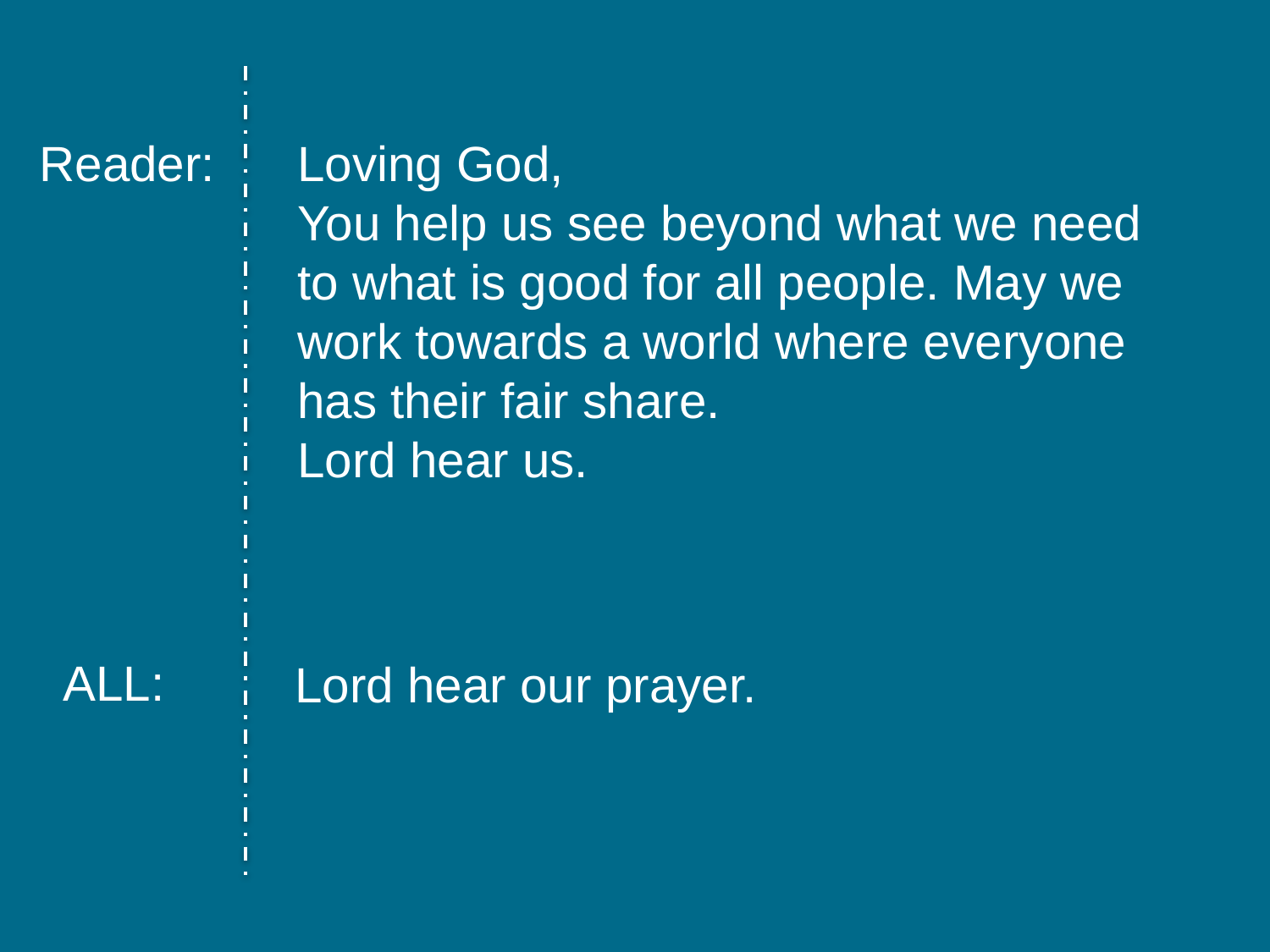

Reader:
Loving God,
You help us see beyond what we need to what is good for all people. May we work towards a world where everyone has their fair share.
Lord hear us.
ALL:
Lord hear our prayer.